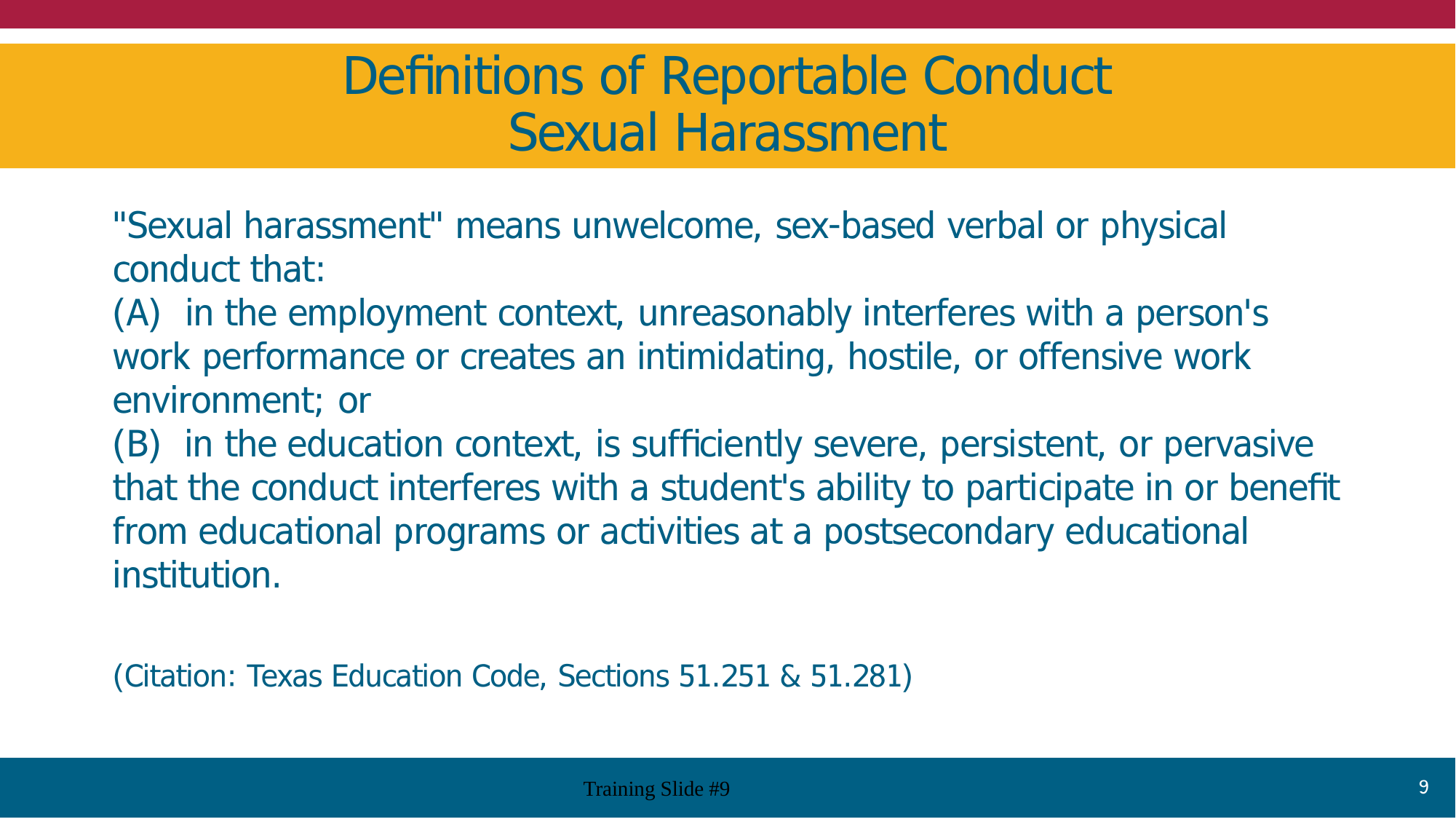

# Definitions of Reportable Conduct Sexual Harassment
"Sexual harassment" means unwelcome, sex-based verbal or physical conduct that: 
(A)  in the employment context, unreasonably interferes with a person's work performance or creates an intimidating, hostile, or offensive work environment; or
(B)  in the education context, is sufficiently severe, persistent, or pervasive that the conduct interferes with a student's ability to participate in or benefit from educational programs or activities at a postsecondary educational institution.

(Citation: Texas Education Code, Sections 51.251 & 51.281)
9
Training Slide #9